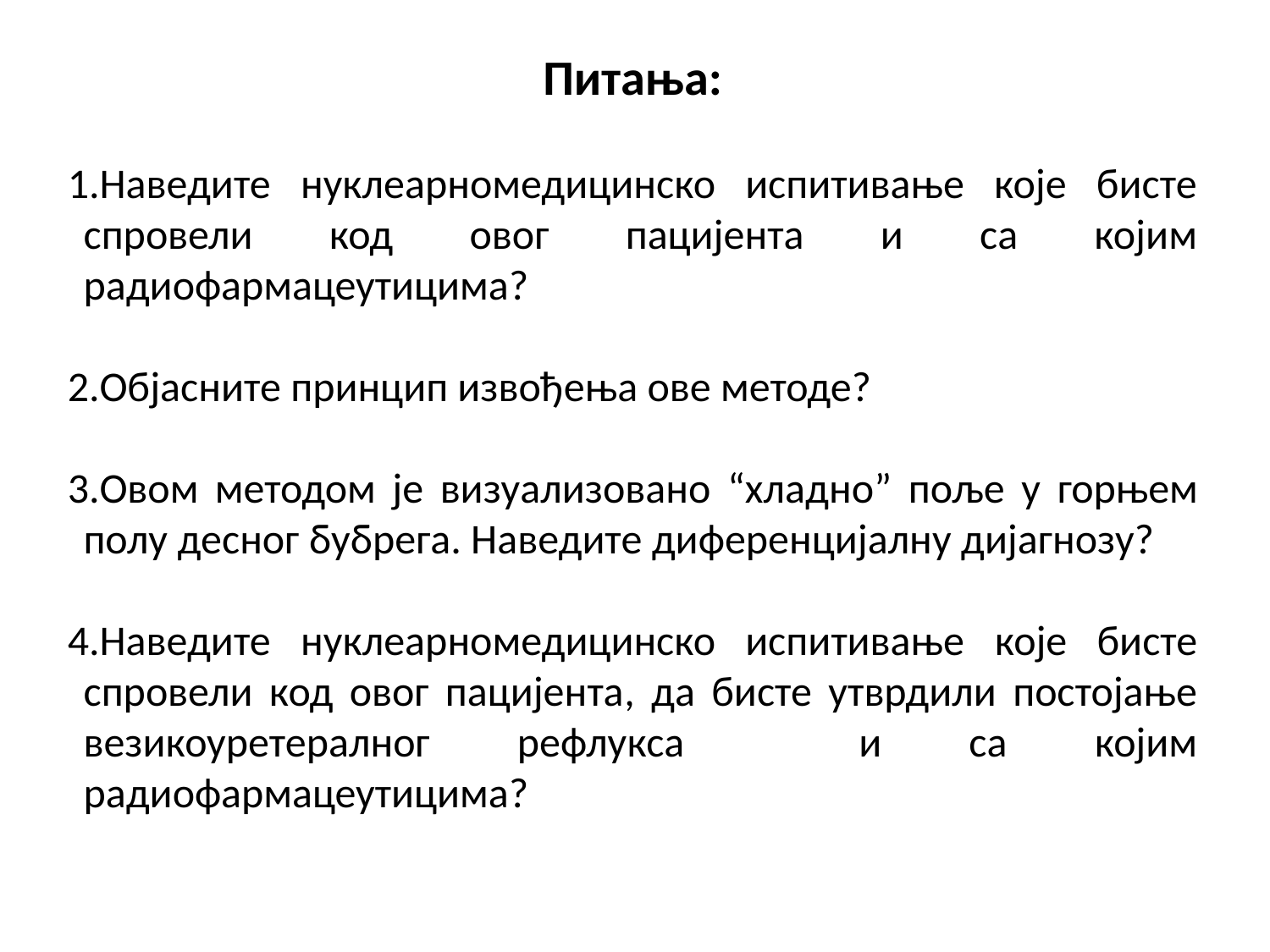

Питања:

Наведите нуклеарномедицинско испитивање које бисте спровели код овог пацијента и са којим радиофармацеутицима?

Објасните принцип извођења ове методе?

Овом методом је визуализовано “хладно” поље у горњем полу десног бубрега. Наведите диференцијалну дијагнозу?

Наведите нуклеарномедицинско испитивање које бисте спровели код овог пацијента, да бисте утврдили постојање везикоуретералног рефлукса  и са којим радиофармацеутицима?